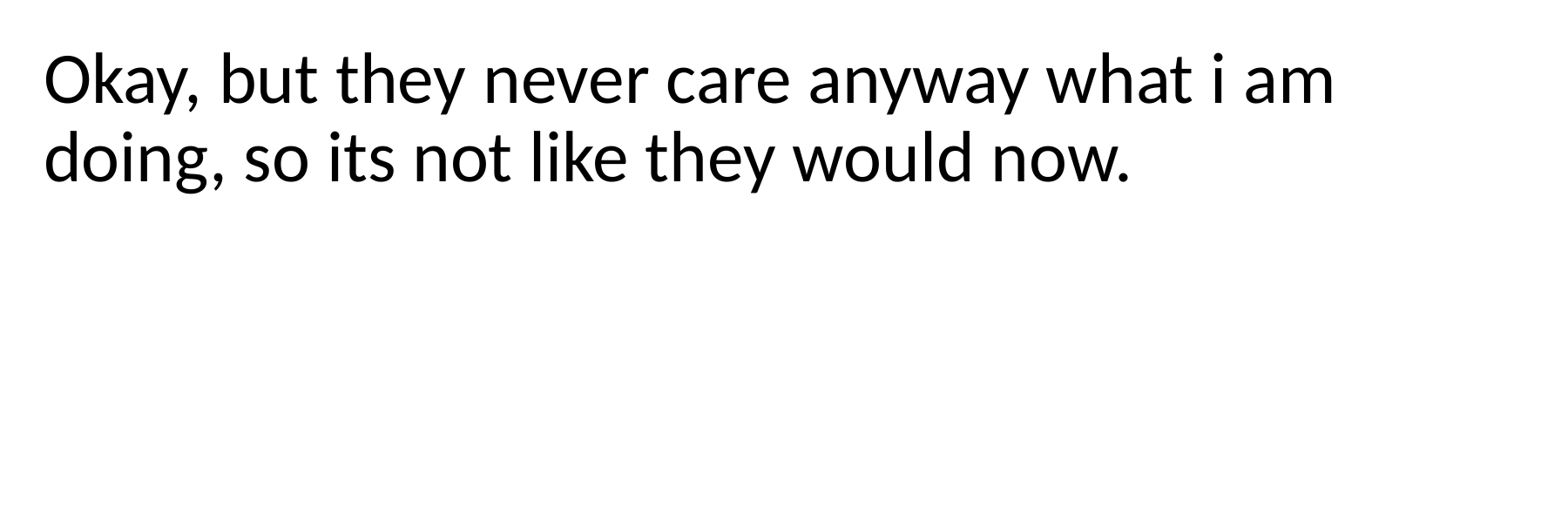

Okay, but they never care anyway what i am doing, so its not like they would now.